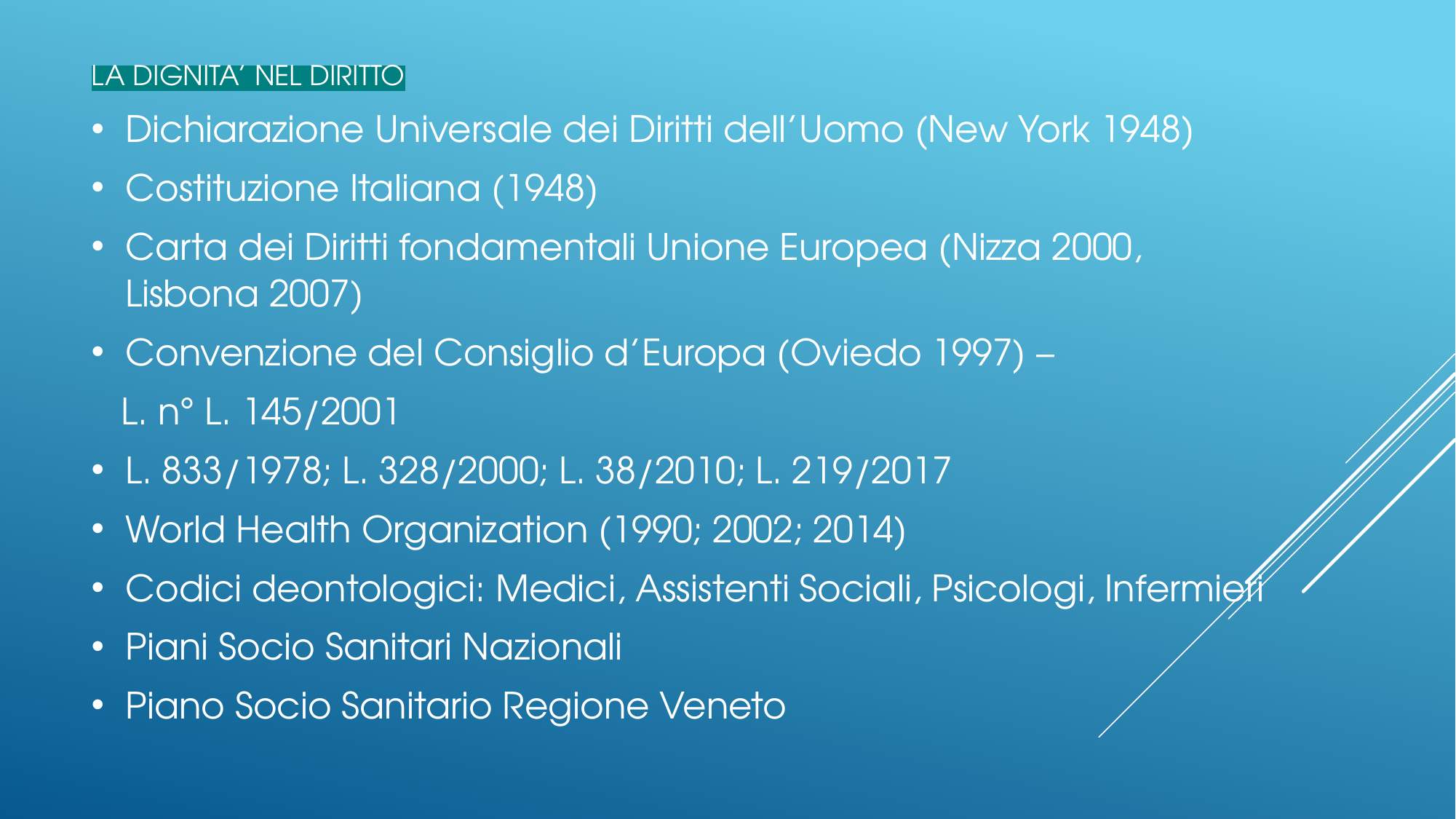

LA DIGNITA’ NEL DIRITTO
Dichiarazione Universale dei Diritti dell’Uomo (New York 1948)
Costituzione Italiana (1948)
Carta dei Diritti fondamentali Unione Europea (Nizza 2000, Lisbona 2007)
Convenzione del Consiglio d’Europa (Oviedo 1997) –
   L. n° L. 145/2001
L. 833/1978; L. 328/2000; L. 38/2010; L. 219/2017
World Health Organization (1990; 2002; 2014)
Codici deontologici: Medici, Assistenti Sociali, Psicologi, Infermieri
Piani Socio Sanitari Nazionali
Piano Socio Sanitario Regione Veneto